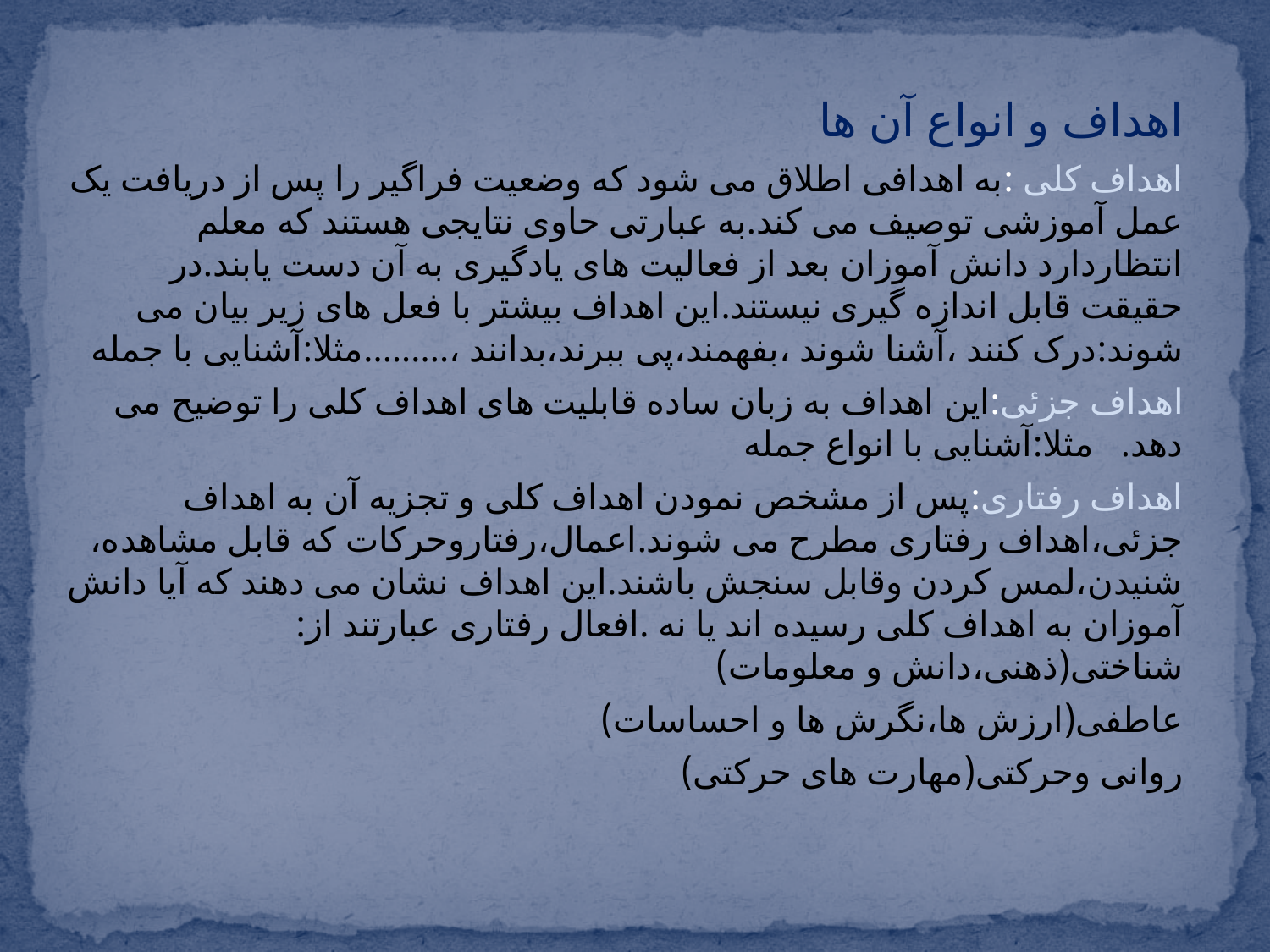

اهداف و انواع آن ها
اهداف کلی :به اهدافی اطلاق می شود که وضعیت فراگیر را پس از دریافت یک عمل آموزشی توصیف می کند.به عبارتی حاوی نتایجی هستند که معلم انتظاردارد دانش آموزان بعد از فعالیت های یادگیری به آن دست یابند.در حقیقت قابل اندازه گیری نیستند.این اهداف بیشتر با فعل های زیر بیان می شوند:درک کنند ،آشنا شوند ،بفهمند،پی ببرند،بدانند ،.........مثلا:آشنایی با جمله
اهداف جزئی:این اهداف به زبان ساده قابلیت های اهداف کلی را توضیح می دهد.   مثلا:آشنایی با انواع جمله
اهداف رفتاری:پس از مشخص نمودن اهداف کلی و تجزیه آن به اهداف جزئی،اهداف رفتاری مطرح می شوند.اعمال،رفتاروحرکات که قابل مشاهده، شنیدن،لمس کردن وقابل سنجش باشند.این اهداف نشان می دهند که آیا دانش آموزان به اهداف کلی رسیده اند یا نه .افعال رفتاری عبارتند از: شناختی(ذهنی،دانش و معلومات)
عاطفی(ارزش ها،نگرش ها و احساسات)
روانی وحرکتی(مهارت های حرکتی)